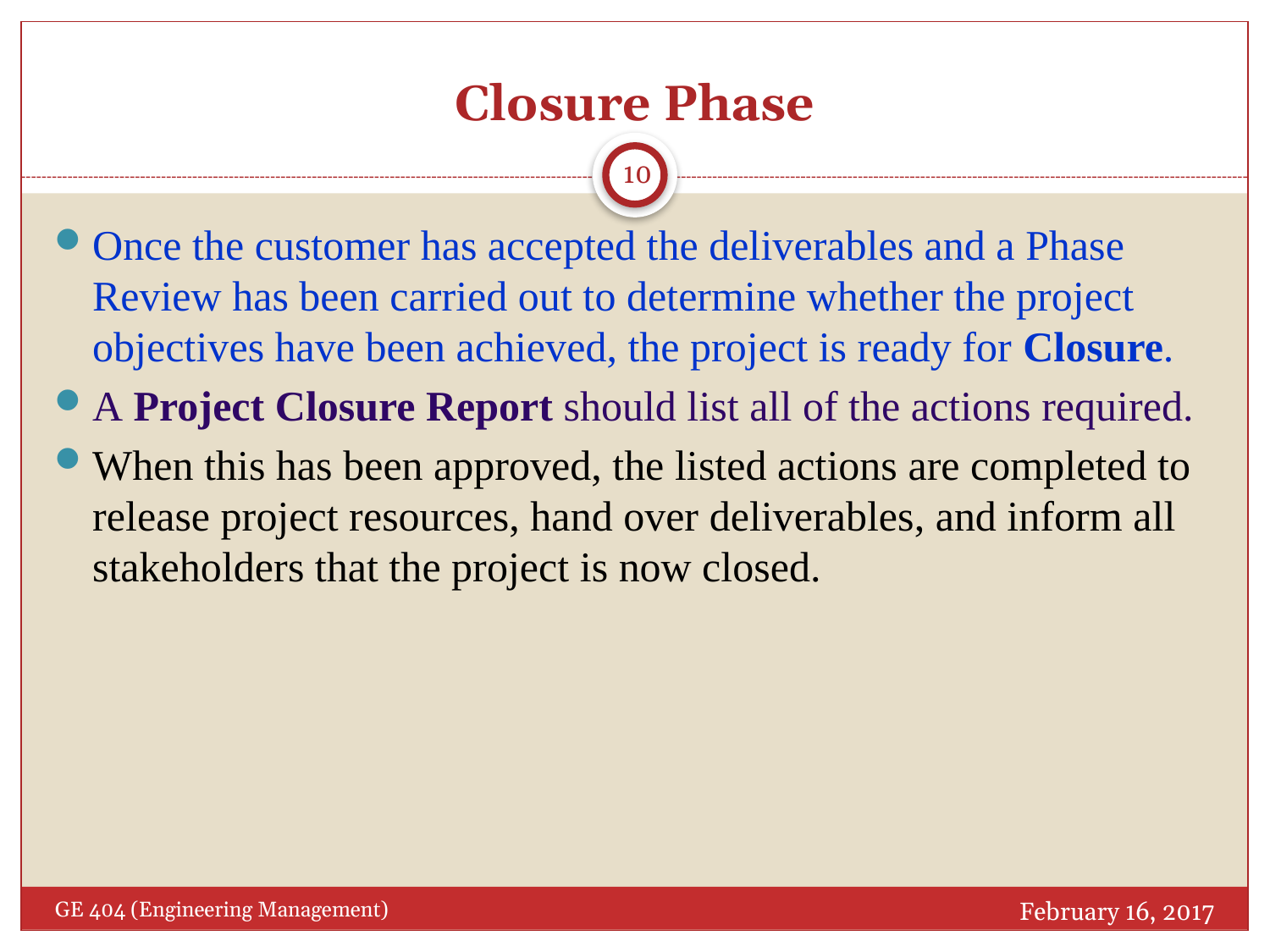

# Closure Phase
10
Once the customer has accepted the deliverables and a Phase Review has been carried out to determine whether the project objectives have been achieved, the project is ready for Closure.
A Project Closure Report should list all of the actions required.
When this has been approved, the listed actions are completed to release project resources, hand over deliverables, and inform all stakeholders that the project is now closed.

February 16, 2017
GE 404 (Engineering Management)